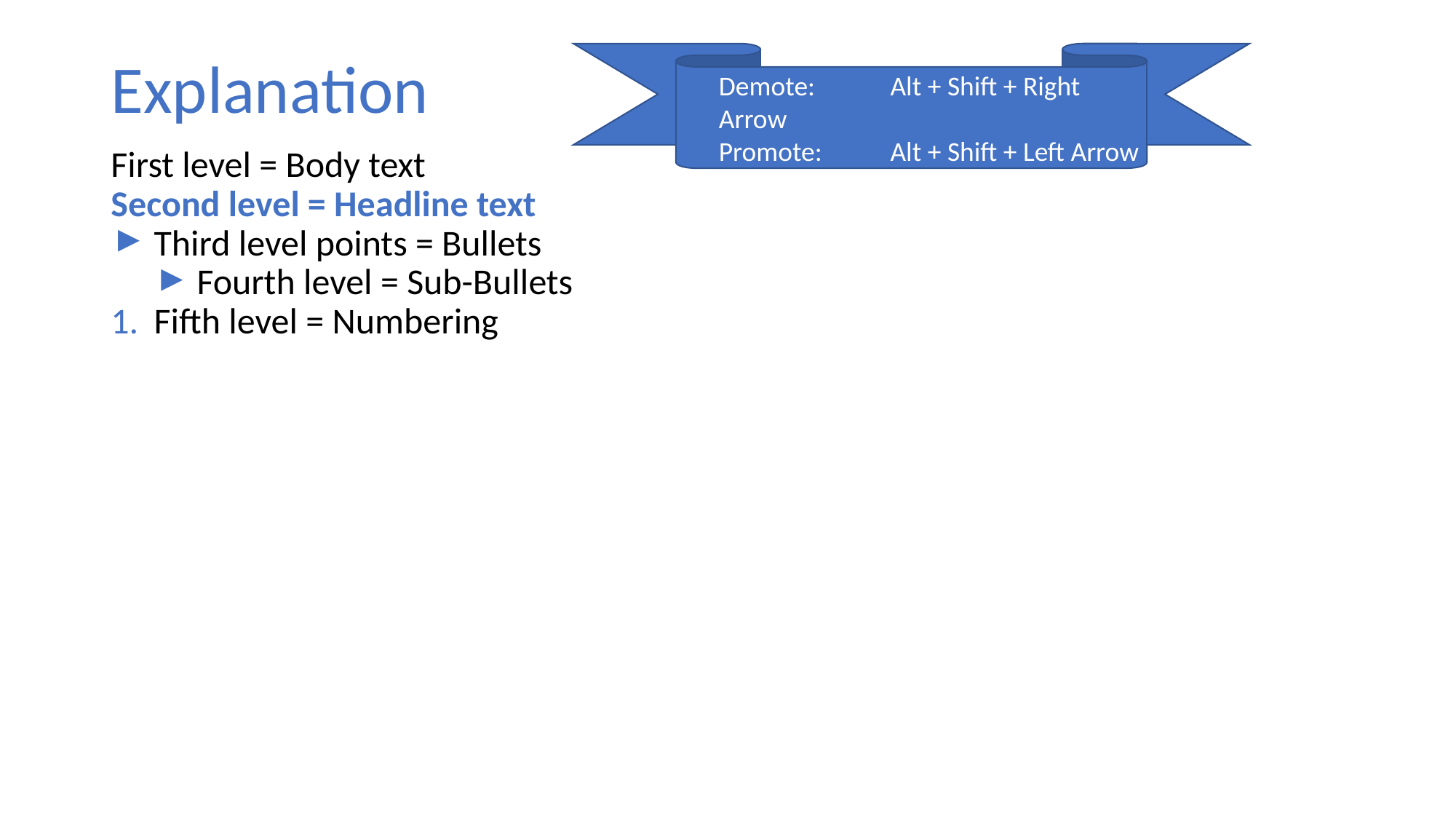

# Explanation
Demote: 	Alt + Shift + Right Arrow
Promote: 	Alt + Shift + Left Arrow
First level = Body text
Second level = Headline text
Third level points = Bullets
Fourth level = Sub-Bullets
Fifth level = Numbering